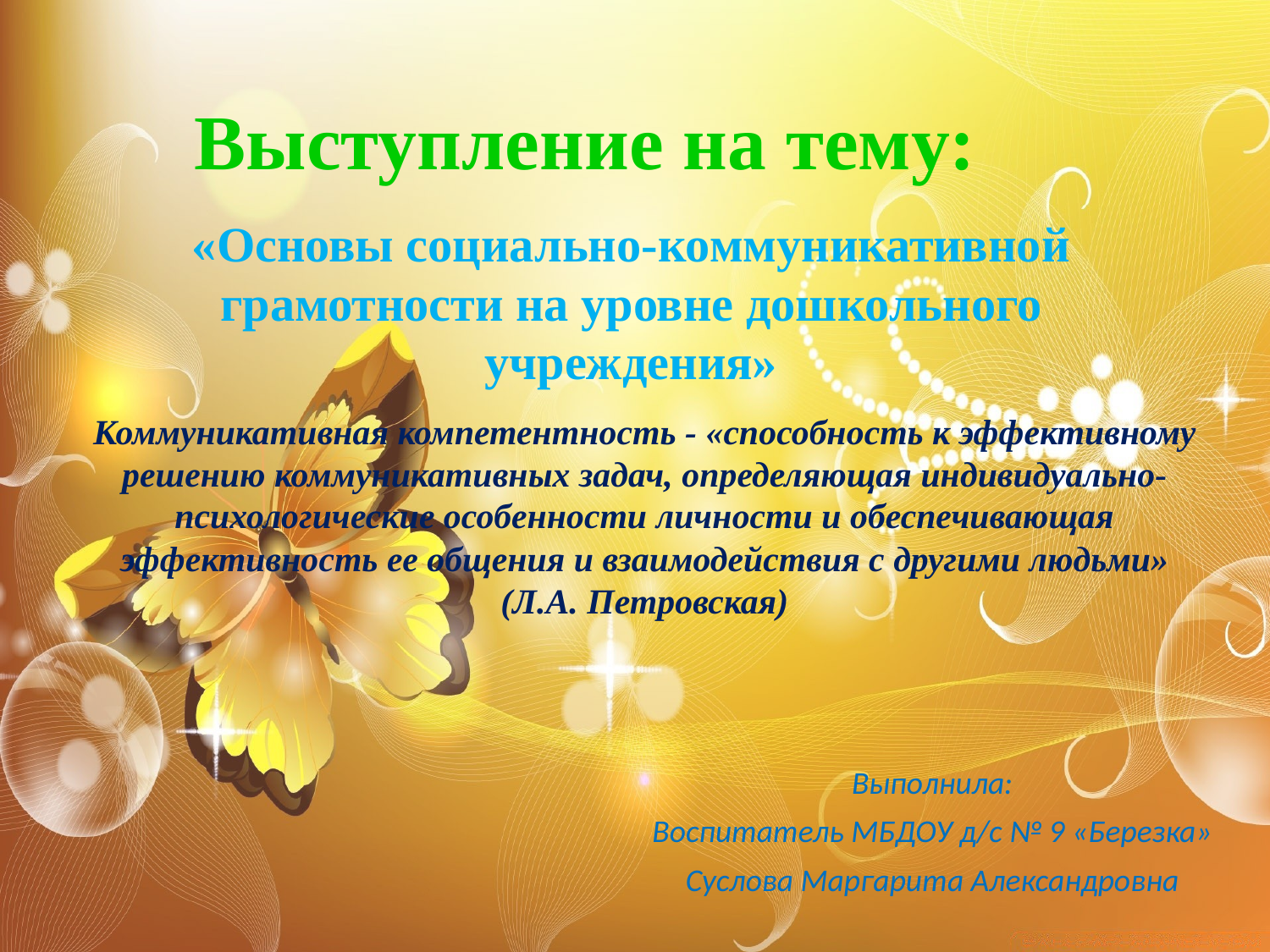

Выступление на тему:
«Основы социально-коммуникативной грамотности на уровне дошкольного учреждения»
Коммуникативная компетентность - «способность к эффективному решению коммуникативных задач, определяющая индивидуально-психологические особенности личности и обеспечивающая эффективность ее общения и взаимодействия с другими людьми»
(Л.А. Петровская)
Выполнила:
Воспитатель МБДОУ д/с № 9 «Березка»
Суслова Маргарита Александровна